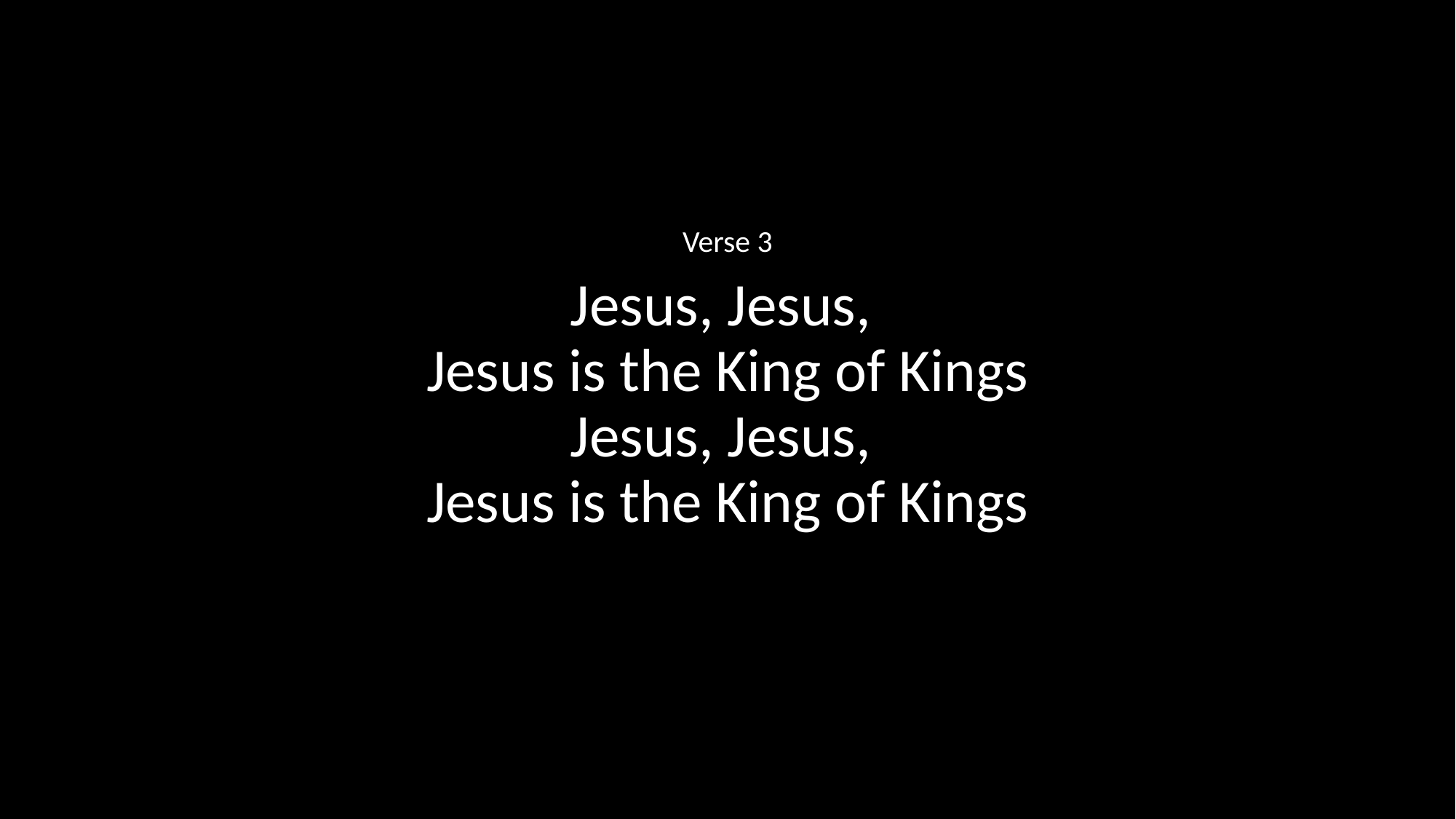

Verse 3
Jesus, Jesus,
Jesus is the King of Kings
Jesus, Jesus,
Jesus is the King of Kings